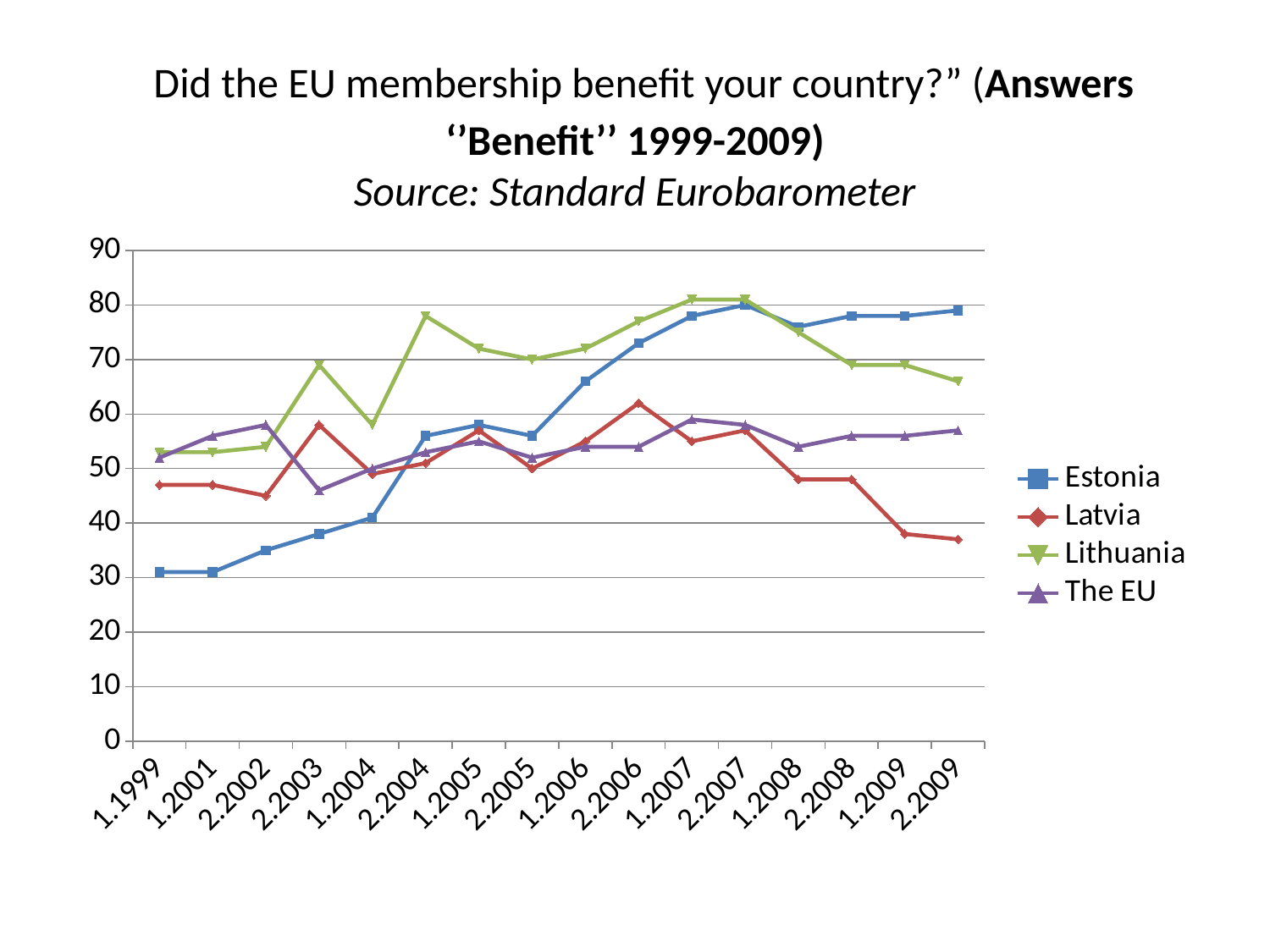

# Did the EU membership benefit your country?” (Answers ‘’Benefit’’ 1999-2009) Source: Standard Eurobarometer

### Chart

| Category | Estonia | Latvia | Lithuania | The EU |
|---|---|---|---|---|
| 1.1999 | 31.0 | 47.0 | 53.0 | 52.0 |
| 1.2000999999999964 | 31.0 | 47.0 | 53.0 | 56.0 |
| 2.2002000000000002 | 35.0 | 45.0 | 54.0 | 58.0 |
| 2.2002999999999999 | 38.0 | 58.0 | 69.0 | 46.0 |
| 1.2003999999999961 | 41.0 | 49.0 | 58.0 | 50.0 |
| 2.2004000000000001 | 56.0 | 51.0 | 78.0 | 53.0 |
| 1.2004999999999959 | 58.0 | 57.0 | 72.0 | 55.0 |
| 2.2004999999999999 | 56.0 | 50.0 | 70.0 | 52.0 |
| 1.2005999999999959 | 66.0 | 55.0 | 72.0 | 54.0 |
| 2.2006000000000001 | 73.0 | 62.0 | 77.0 | 54.0 |
| 1.2006999999999957 | 78.0 | 55.0 | 81.0 | 59.0 |
| 2.2006999999999999 | 80.0 | 57.0 | 81.0 | 58.0 |
| 1.2007999999999956 | 76.0 | 48.0 | 75.0 | 54.0 |
| 2.2008000000000001 | 78.0 | 48.0 | 69.0 | 56.0 |
| 1.2008999999999956 | 78.0 | 38.0 | 69.0 | 56.0 |
| 2.2008999999999999 | 79.0 | 37.0 | 66.0 | 57.0 |